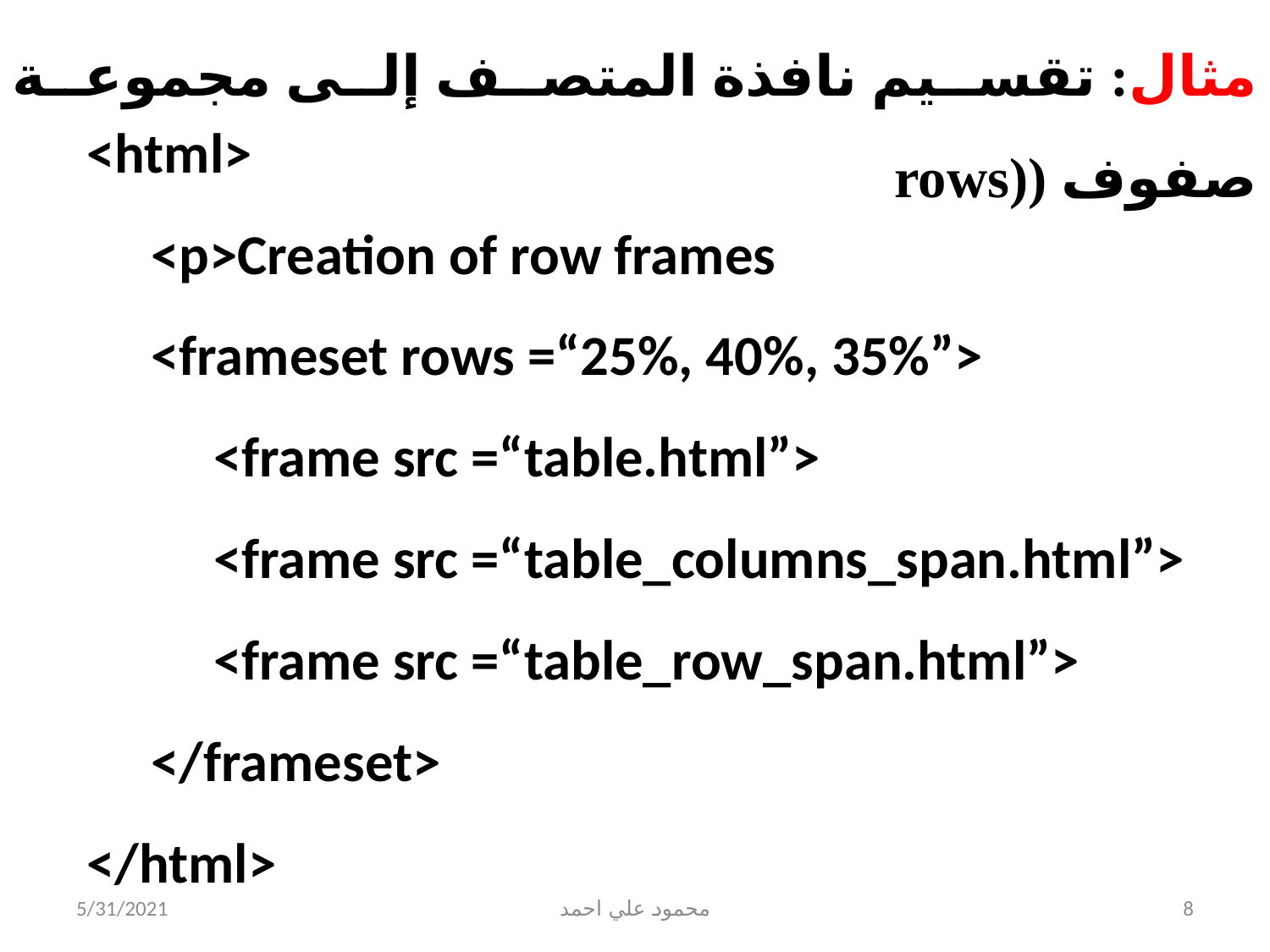

مثال: تقسيم نافذة المتصف إلى مجموعة صفوف ((rows
<html>
	<p>Creation of row frames
	<frameset rows =“25%, 40%, 35%”>
	<frame src =“table.html”>
	<frame src =“table_columns_span.html”>
	<frame src =“table_row_span.html”>
	</frameset>
</html>
5/31/2021
محمود علي احمد
8